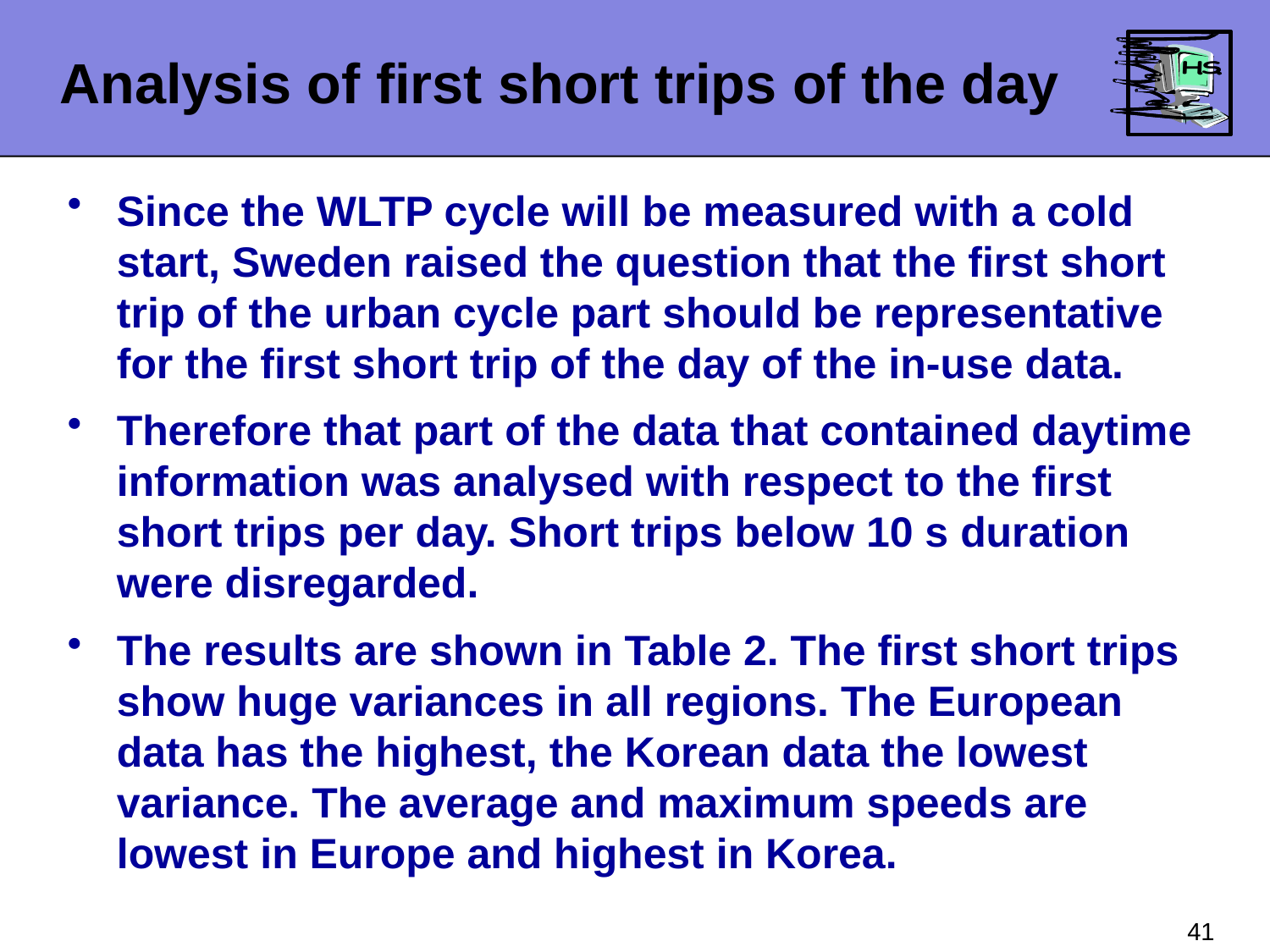

Analysis of first short trips of the day
Since the WLTP cycle will be measured with a cold start, Sweden raised the question that the first short trip of the urban cycle part should be representative for the first short trip of the day of the in-use data.
Therefore that part of the data that contained daytime information was analysed with respect to the first short trips per day. Short trips below 10 s duration were disregarded.
The results are shown in Table 2. The first short trips show huge variances in all regions. The European data has the highest, the Korean data the lowest variance. The average and maximum speeds are lowest in Europe and highest in Korea.

41